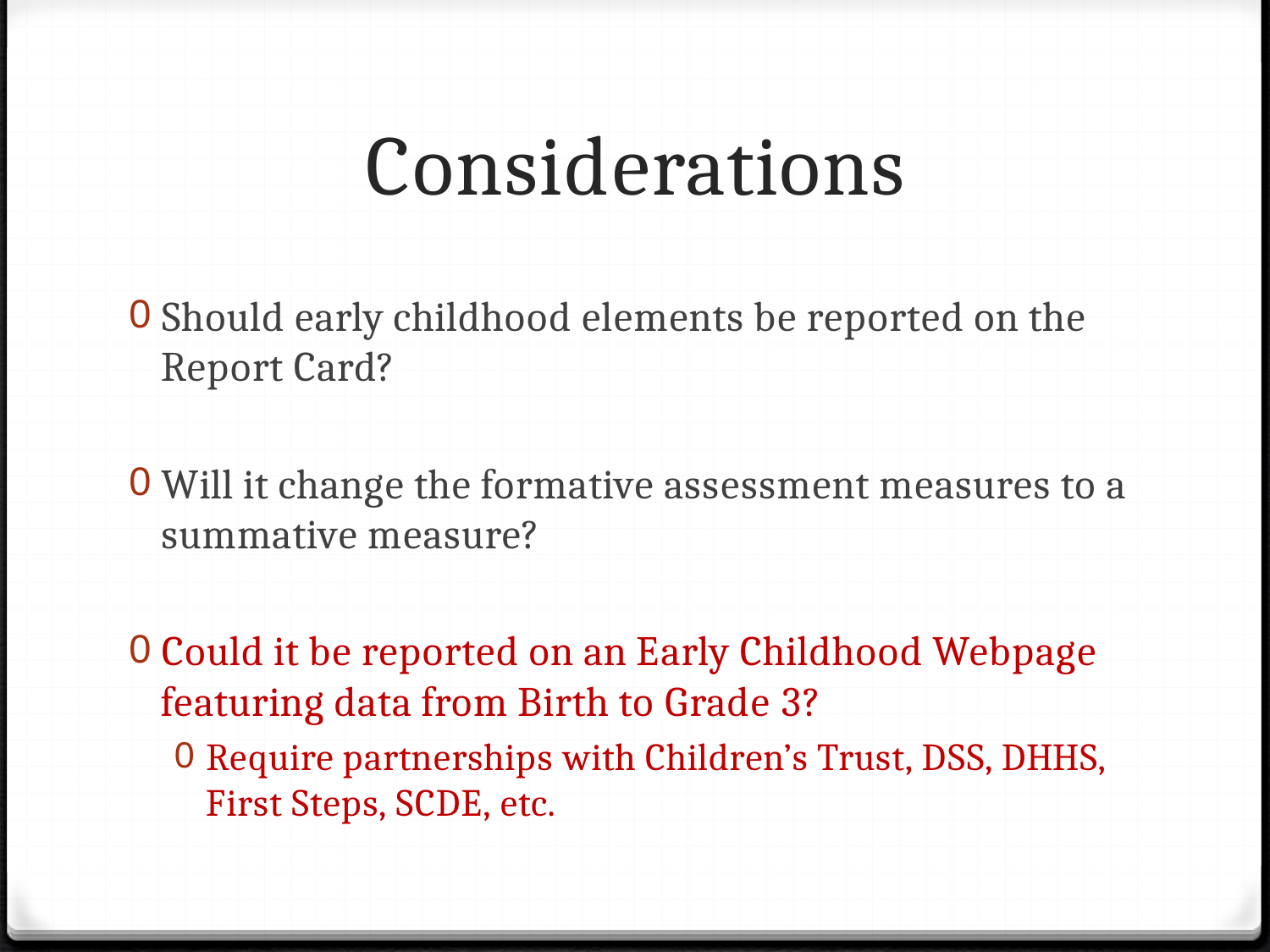

# Considerations
Should early childhood elements be reported on the Report Card?

Will it change the formative assessment measures to a summative measure?

Could it be reported on an Early Childhood Webpage featuring data from Birth to Grade 3?
Require partnerships with Children’s Trust, DSS, DHHS, First Steps, SCDE, etc.